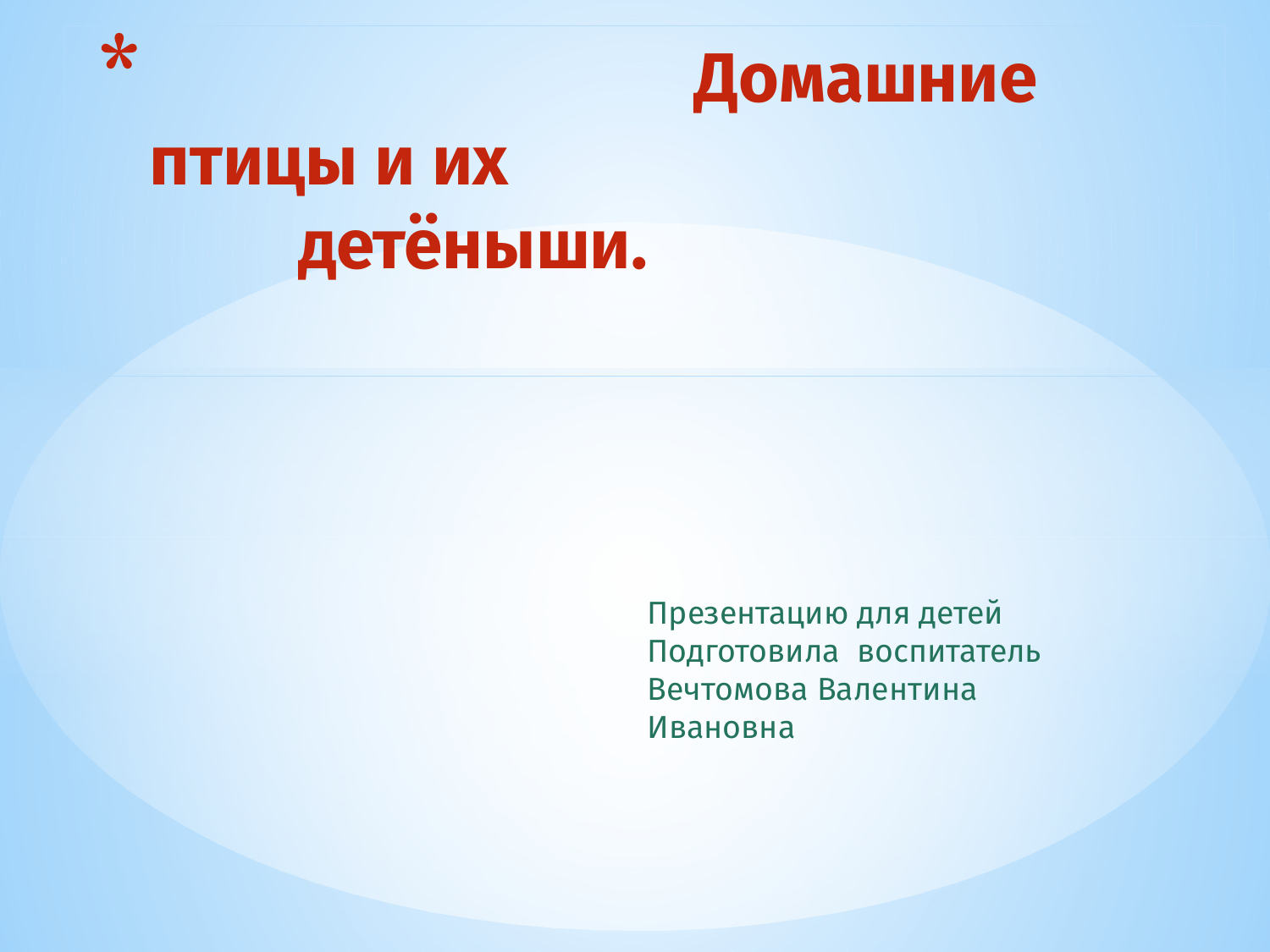

# Домашние птицы и их детёныши.
Презентацию для детей
Подготовила  воспитатель
Вечтомова Валентина Ивановна